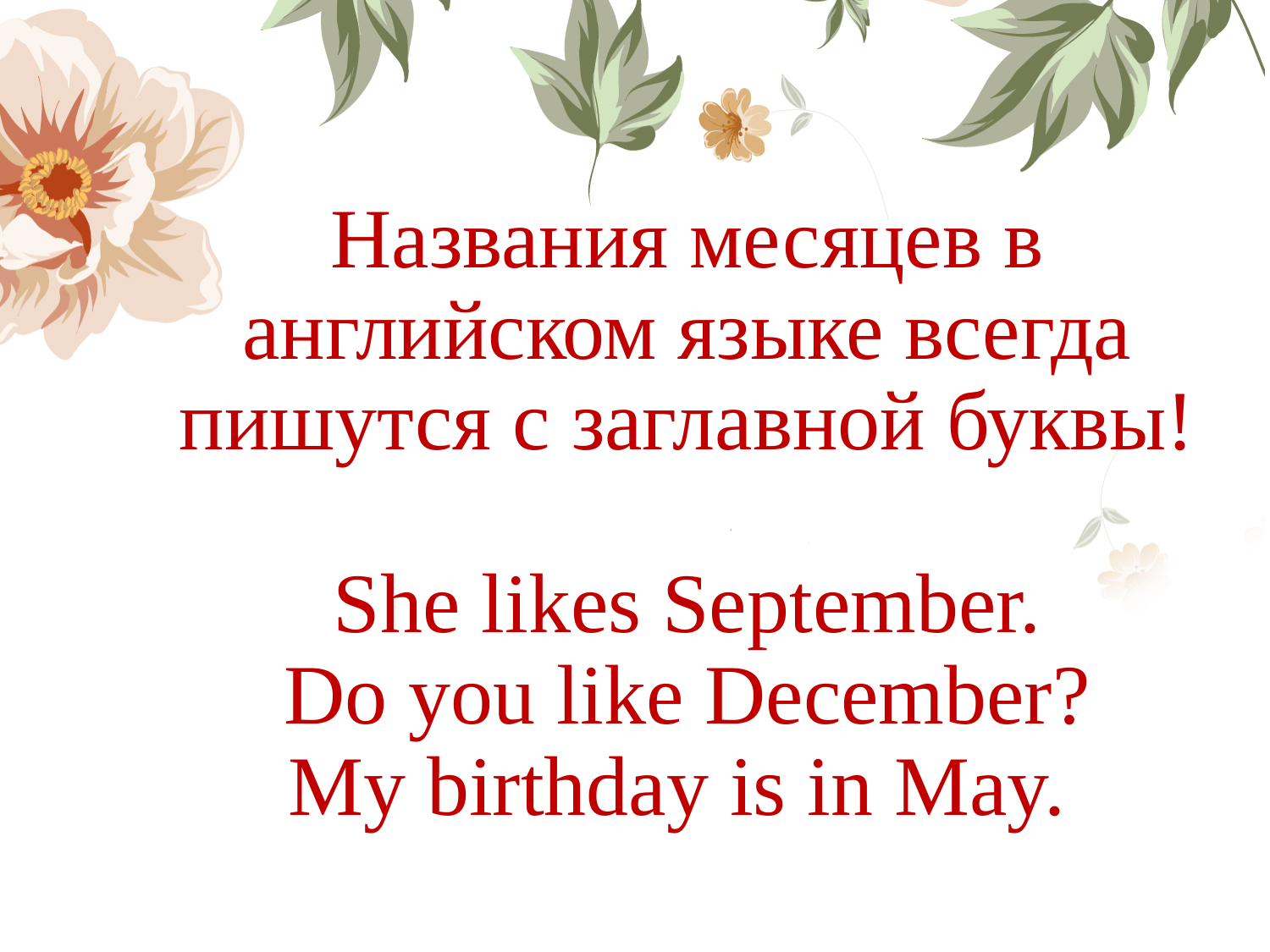

# Названия месяцев в английском языке всегда пишутся с заглавной буквы! She likes September. Do you like December? My birthday is in May.